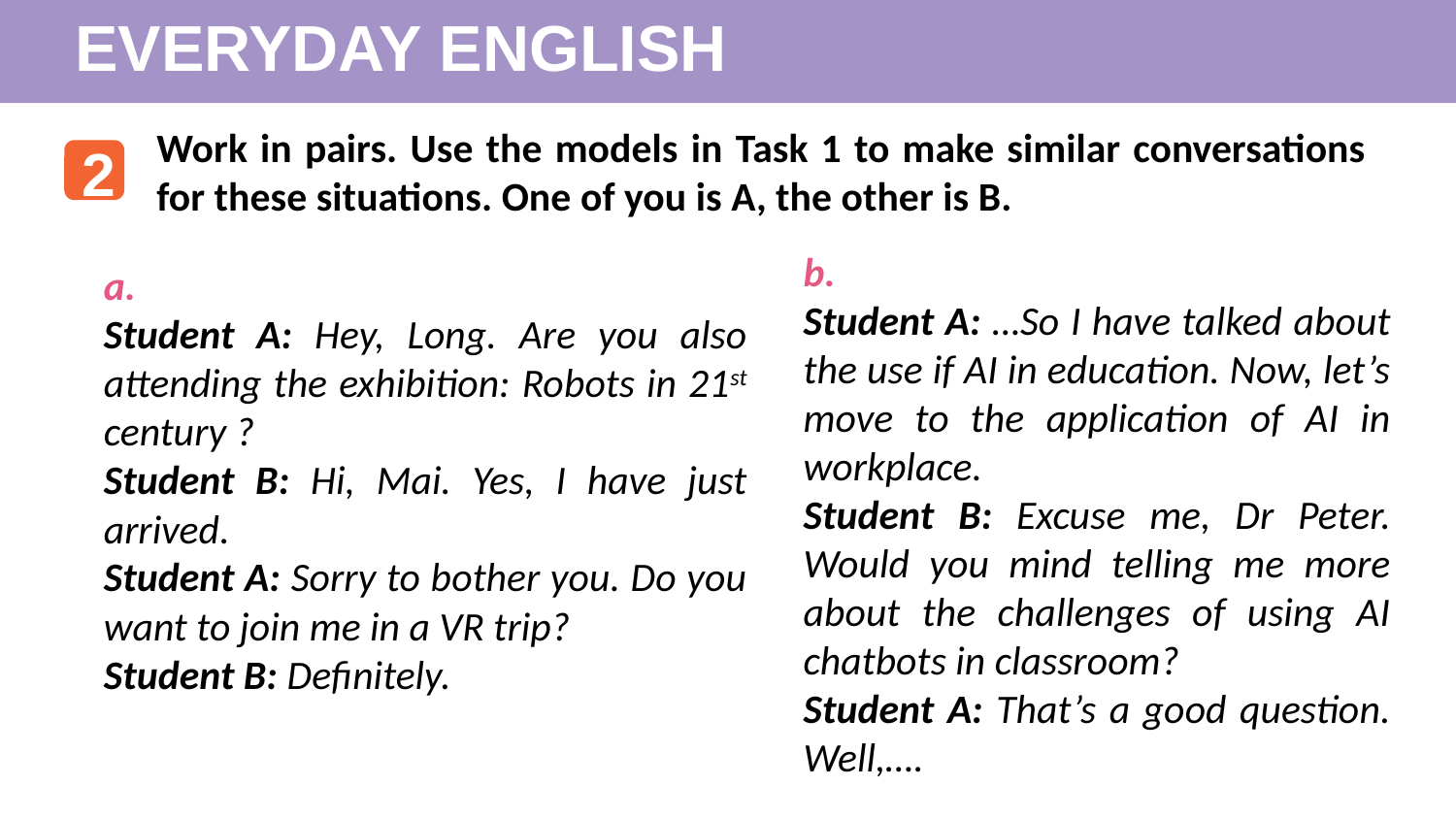

EVERYDAY ENGLISH

Work in pairs. Use the models in Task 1 to make similar conversations for these situations. One of you is A, the other is B.
2

b.
Student A: …So I have talked about the use if AI in education. Now, let’s move to the application of AI in workplace.
Student B: Excuse me, Dr Peter. Would you mind telling me more about the challenges of using AI chatbots in classroom?
Student A: That’s a good question. Well,….
a.
Student A: Hey, Long. Are you also attending the exhibition: Robots in 21st century ?
Student B: Hi, Mai. Yes, I have just arrived.
Student A: Sorry to bother you. Do you want to join me in a VR trip?
Student B: Definitely.